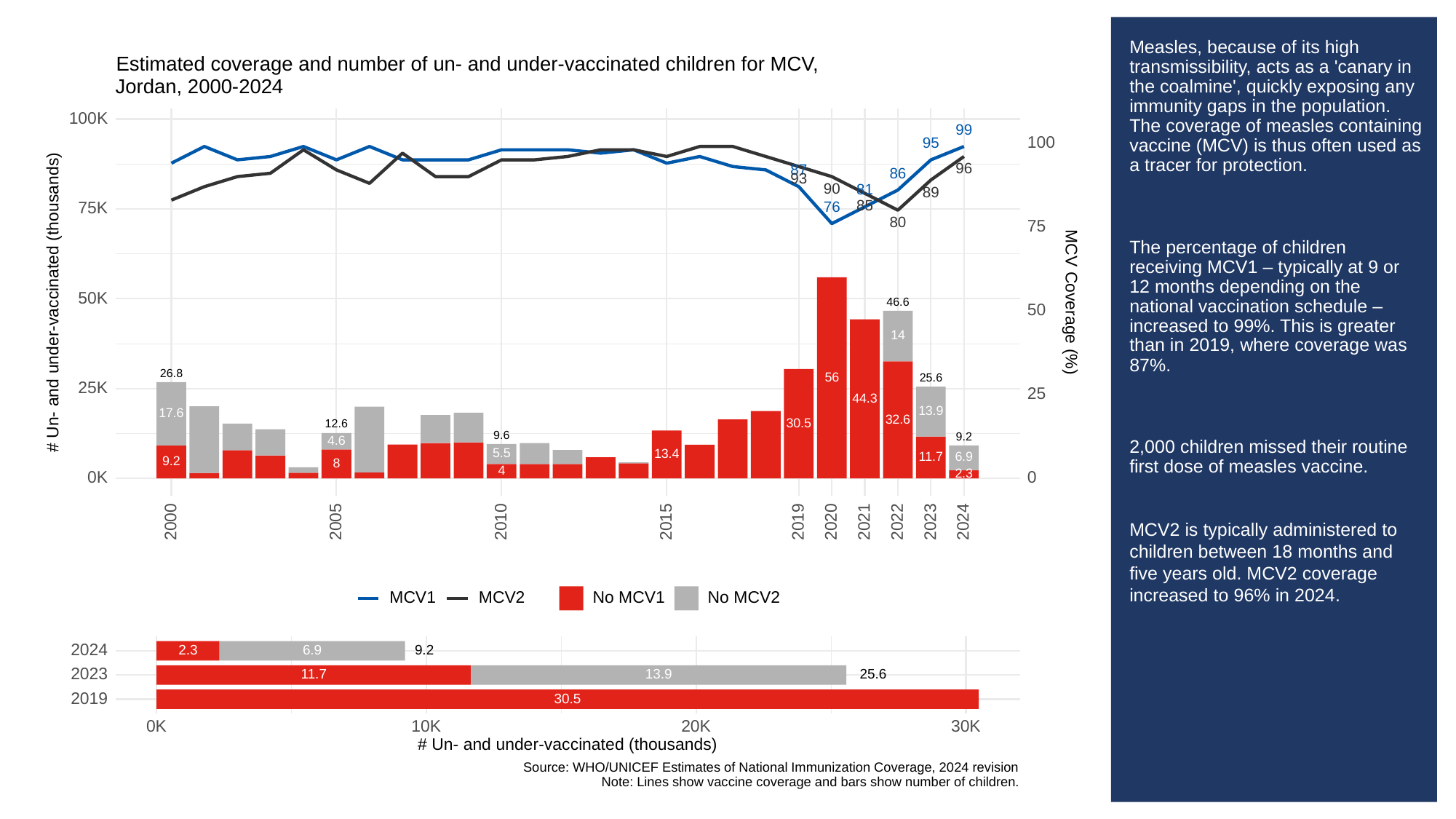

# Measles, because of its high transmissibility, acts as a 'canary in the coalmine', quickly exposing any immunity gaps in the population. The coverage of measles containing vaccine (MCV) is thus often used as a tracer for protection.

The percentage of children receiving MCV1 – typically at 9 or 12 months depending on the national vaccination schedule – increased to 99%. This is greater than in 2019, where coverage was 87%.

2,000 children missed their routine first dose of measles vaccine.

MCV2 is typically administered to children between 18 months and five years old. MCV2 coverage increased to 96% in 2024.

Estimated coverage and number of un- and under-vaccinated children for MCV,
Jordan, 2000-2024

100K

99
100
95

96

87
86
93
90
81
89
85
76
75K

80
75

50K
# Un- and under-vaccinated (thousands)
MCV Coverage (%)
46.6

50

14

26.8
56
25.6

25K

25

44.3

13.9
17.6

32.6

30.5

12.6

9.6
9.2

4.6

5.5

13.4

11.7
6.9

9.2

8

4

2.3

0K
0

2023
2000
2005
2010
2015
2019
2020
2021
2022
2024

MCV1
MCV2
No MCV1
No MCV2

2024
2.3
6.9
9.2

2023
13.9
25.6
11.7

2019
30.5

30K
0K
10K
20K
# Un- and under-vaccinated (thousands)
Source: WHO/UNICEF Estimates of National Immunization Coverage, 2024 revision
Note: Lines show vaccine coverage and bars show number of children.